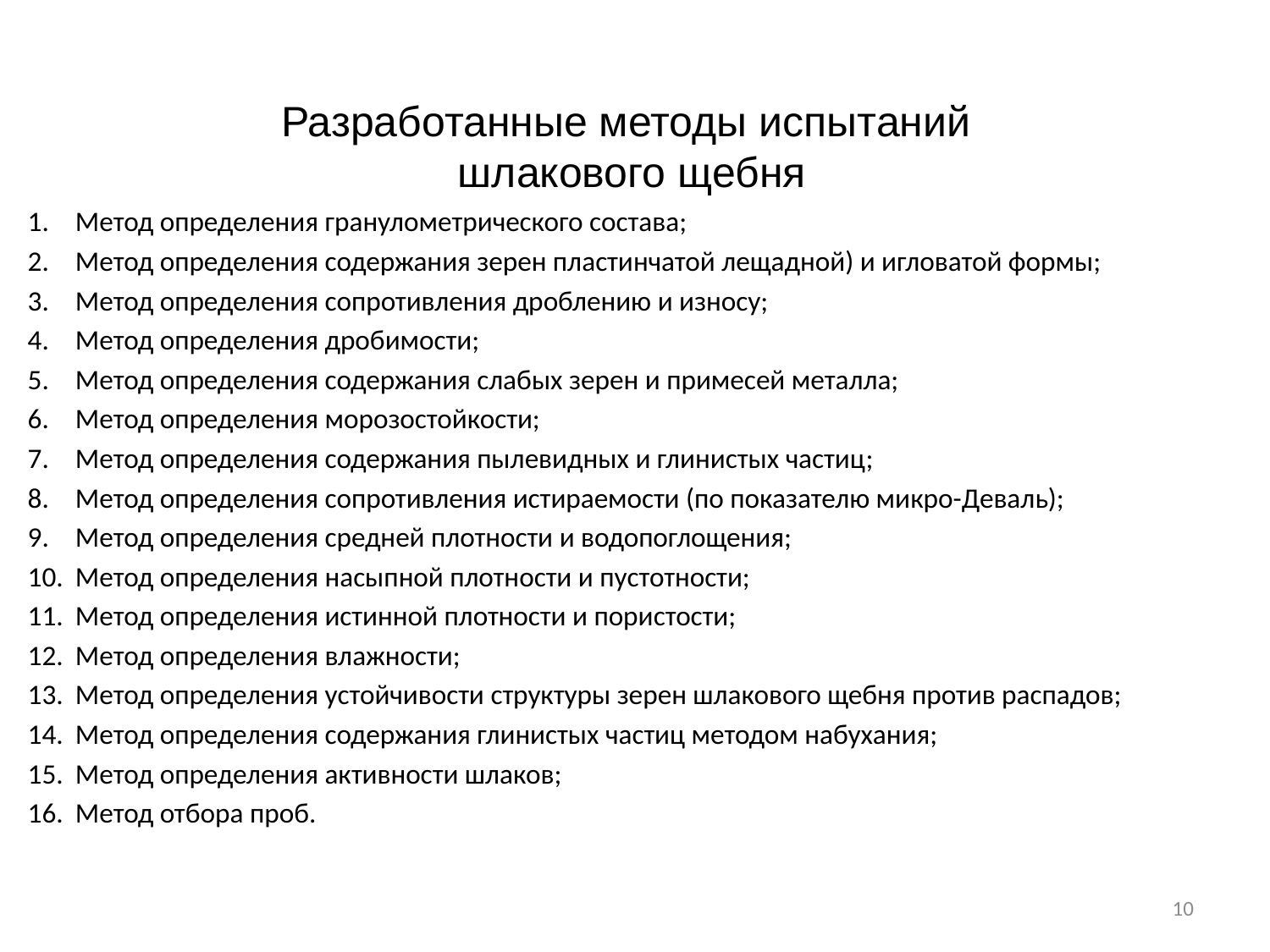

Разработанные методы испытаний
шлакового щебня

Метод определения гранулометрического состава;
Метод определения содержания зерен пластинчатой лещадной) и игловатой формы;
Метод определения сопротивления дроблению и износу;
Метод определения дробимости;
Метод определения содержания слабых зерен и примесей металла;
Метод определения морозостойкости;
Метод определения содержания пылевидных и глинистых частиц;
Метод определения сопротивления истираемости (по показателю микро-Деваль);
Метод определения средней плотности и водопоглощения;
Метод определения насыпной плотности и пустотности;
Метод определения истинной плотности и пористости;
Метод определения влажности;
Метод определения устойчивости структуры зерен шлакового щебня против распадов;
Метод определения содержания глинистых частиц методом набухания;
Метод определения активности шлаков;
Метод отбора проб.

10